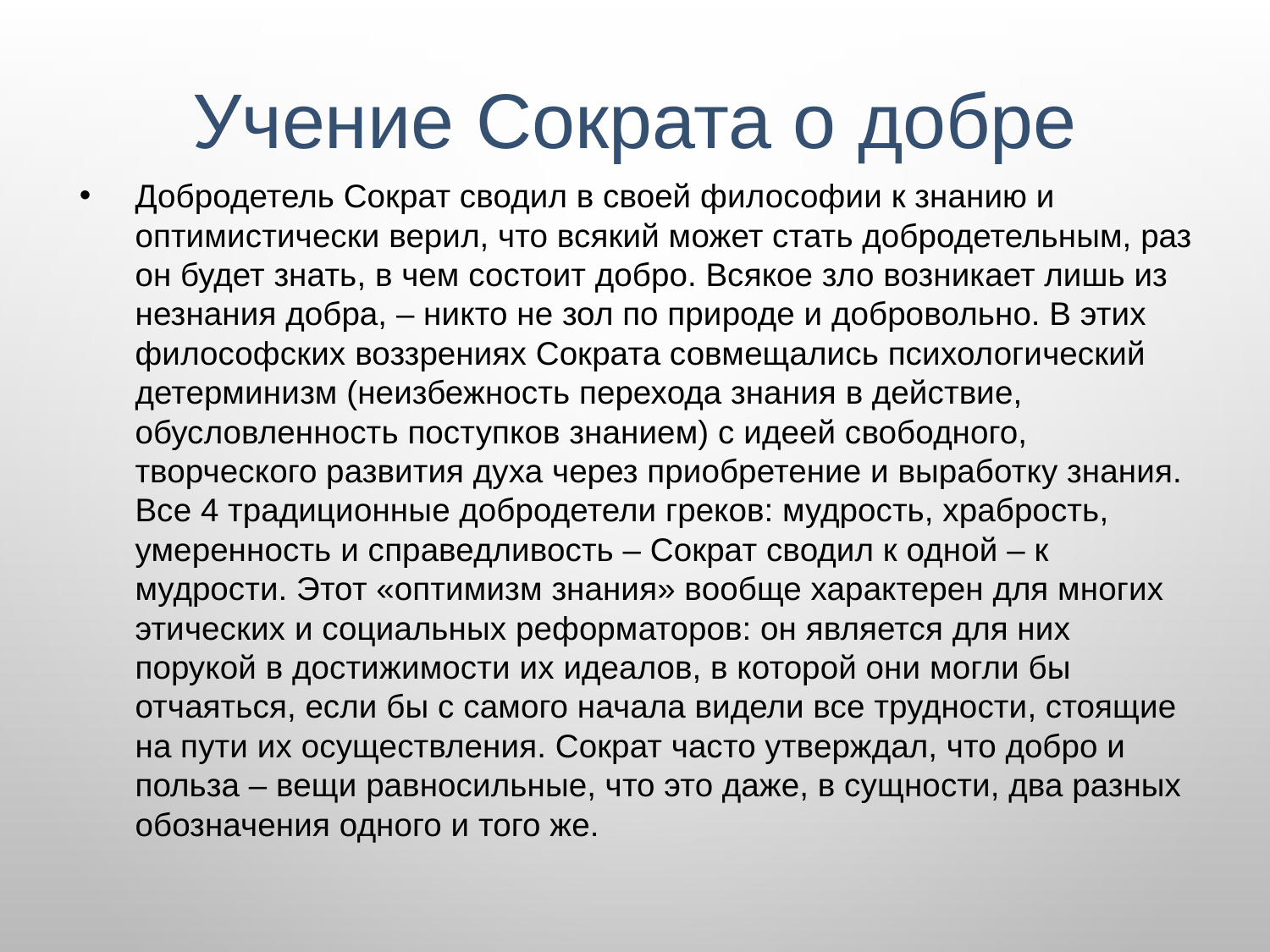

# Учение Сократа о добре
Добродетель Сократ сводил в своей философии к знанию и оптимистически верил, что всякий может стать добродетельным, раз он будет знать, в чем состоит добро. Всякое зло возникает лишь из незнания добра, – никто не зол по природе и добровольно. В этих философских воззрениях Сократа совмещались психологический детерминизм (неизбежность перехода знания в действие, обусловленность поступков знанием) с идеей свободного, творческого развития духа через приобретение и выработку знания. Все 4 традиционные добродетели греков: мудрость, храбрость, умеренность и справедливость – Сократ сводил к одной – к мудрости. Этот «оптимизм знания» вообще характерен для многих этических и социальных реформаторов: он является для них порукой в достижимости их идеалов, в которой они могли бы отчаяться, если бы с самого начала видели все трудности, стоящие на пути их осуществления. Сократ часто утверждал, что добро и польза – вещи равносильные, что это даже, в сущности, два разных обозначения одного и того же.